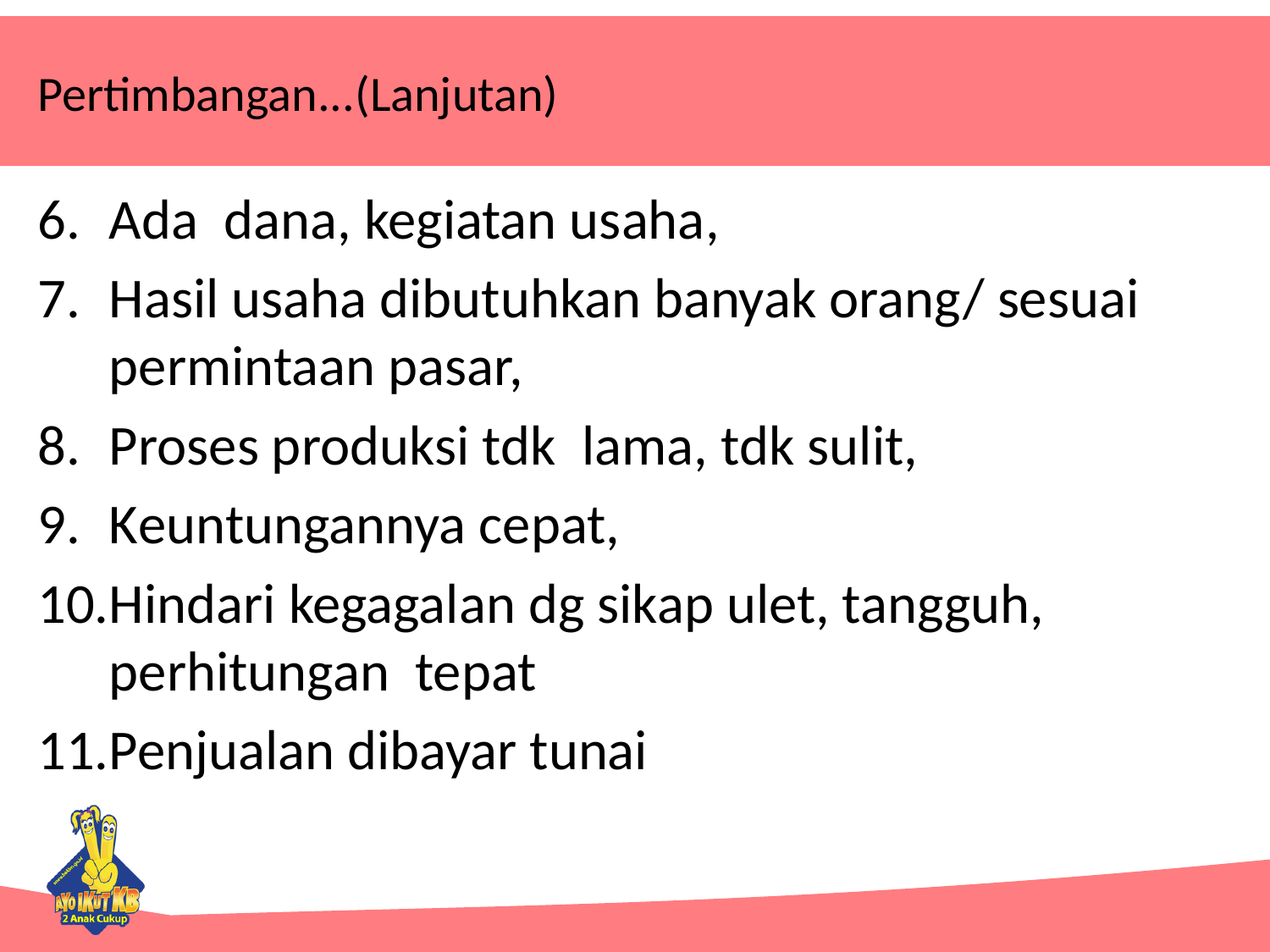

# Pertimbangan...(Lanjutan)
Ada  dana, kegiatan usaha,
Hasil usaha dibutuhkan banyak orang/ sesuai permintaan pasar,
Proses produksi tdk  lama, tdk sulit,
Keuntungannya cepat,
Hindari kegagalan dg sikap ulet, tangguh, perhitungan  tepat
Penjualan dibayar tunai